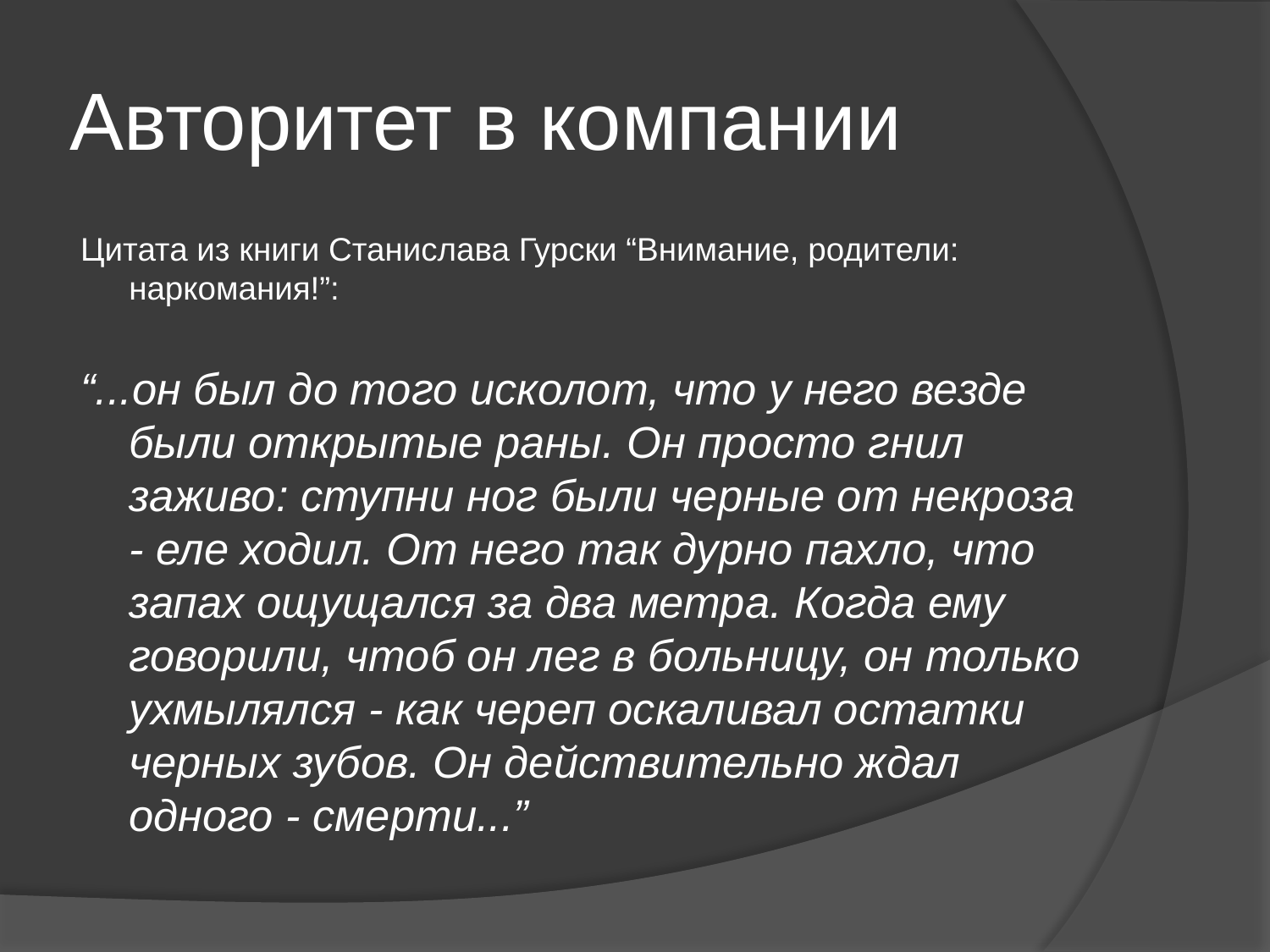

# Авторитет в компании
Цитата из книги Станислава Гурски “Внимание, родители: наркомания!”:

“...он был до того исколот, что у него везде были открытые раны. Он просто гнил заживо: ступни ног были черные от некроза - еле ходил. От него так дурно пахло, что запах ощущался за два метра. Когда ему говорили, чтоб он лег в больницу, он только ухмылялся - как череп оскаливал остатки черных зубов. Он действительно ждал одного - смерти...”